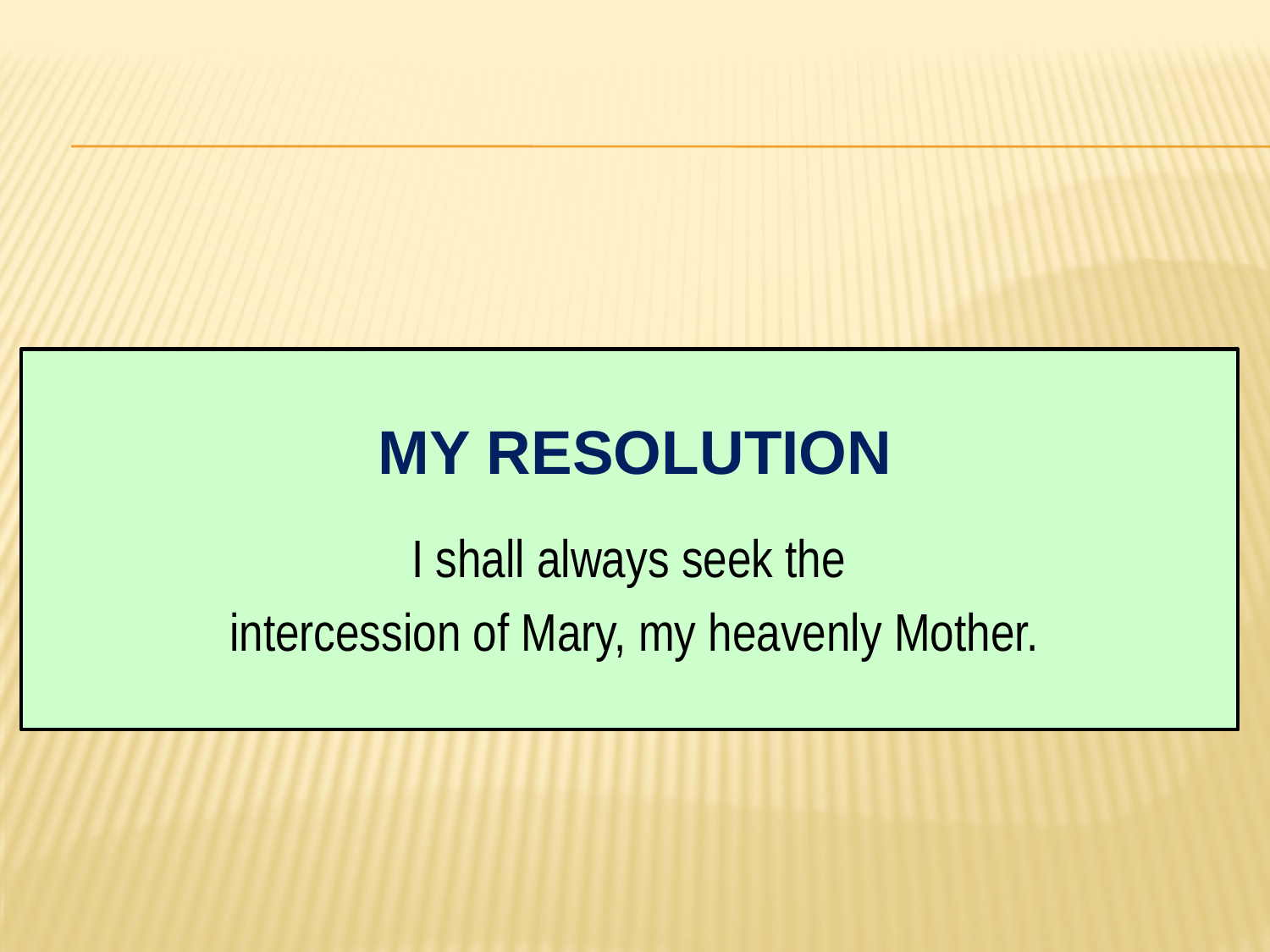

# My Resolution
I shall always seek the
intercession of Mary, my heavenly Mother.